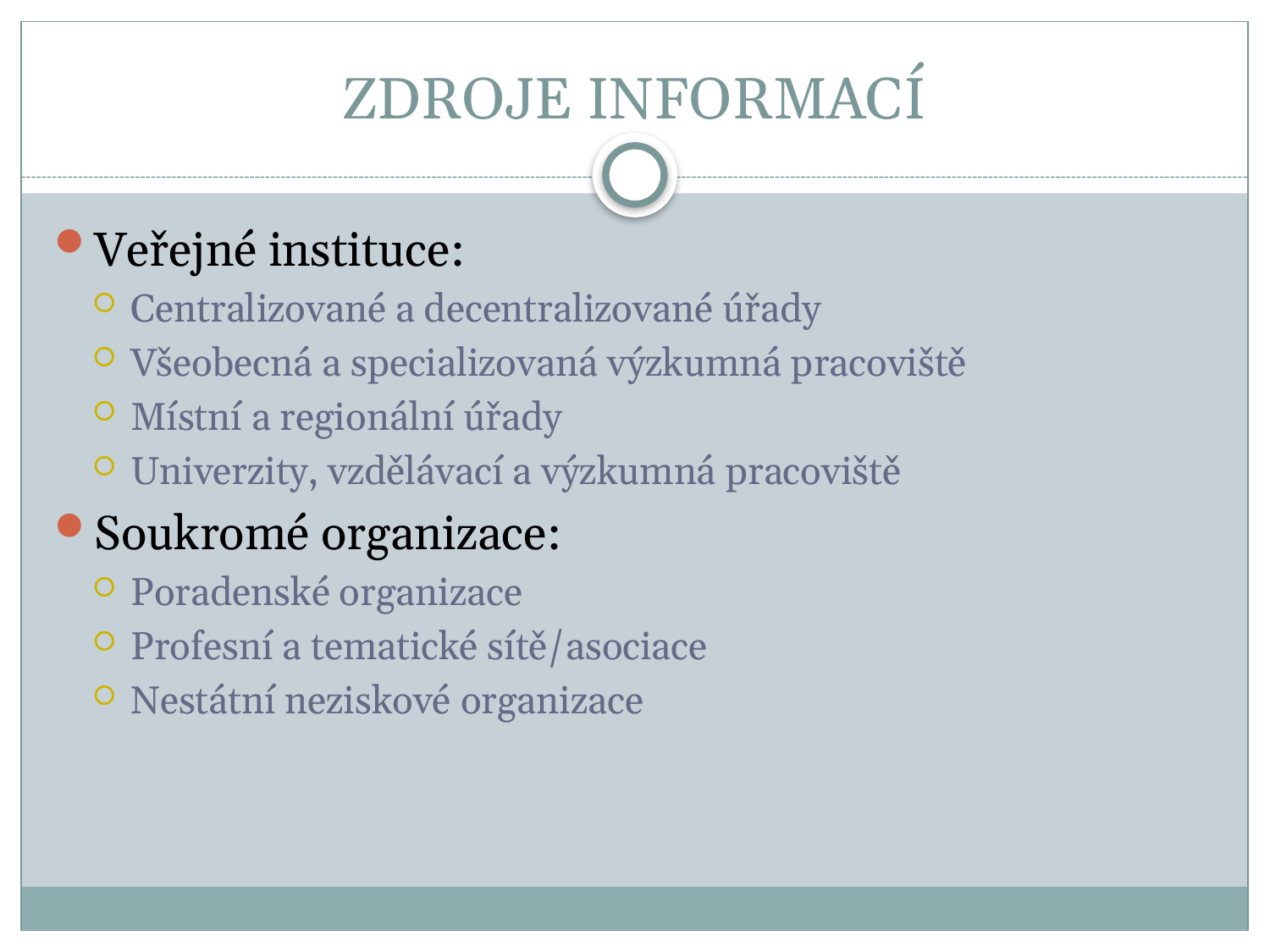

# ZDROJE INFORMACÍ
Veřejné instituce:
Centralizované a decentralizované úřady
Všeobecná a specializovaná výzkumná pracoviště
Místní a regionální úřady
Univerzity, vzdělávací a výzkumná pracoviště
Soukromé organizace:
Poradenské organizace
Profesní a tematické sítě/asociace
Nestátní neziskové organizace